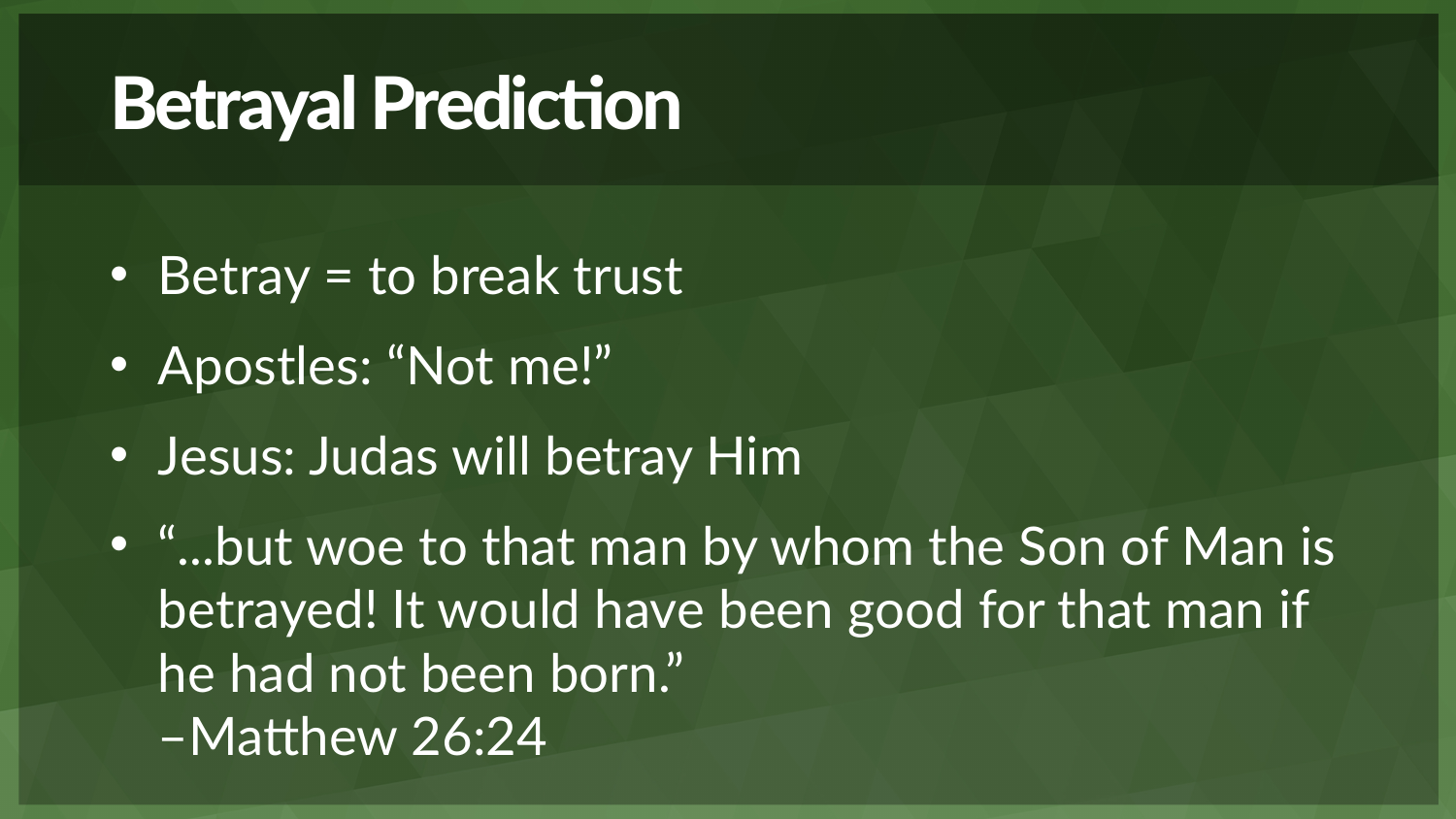

# Betrayal Prediction
Betray = to break trust
Apostles: “Not me!”
Jesus: Judas will betray Him
“...but woe to that man by whom the Son of Man is betrayed! It would have been good for that man if he had not been born.”
–Matthew 26:24